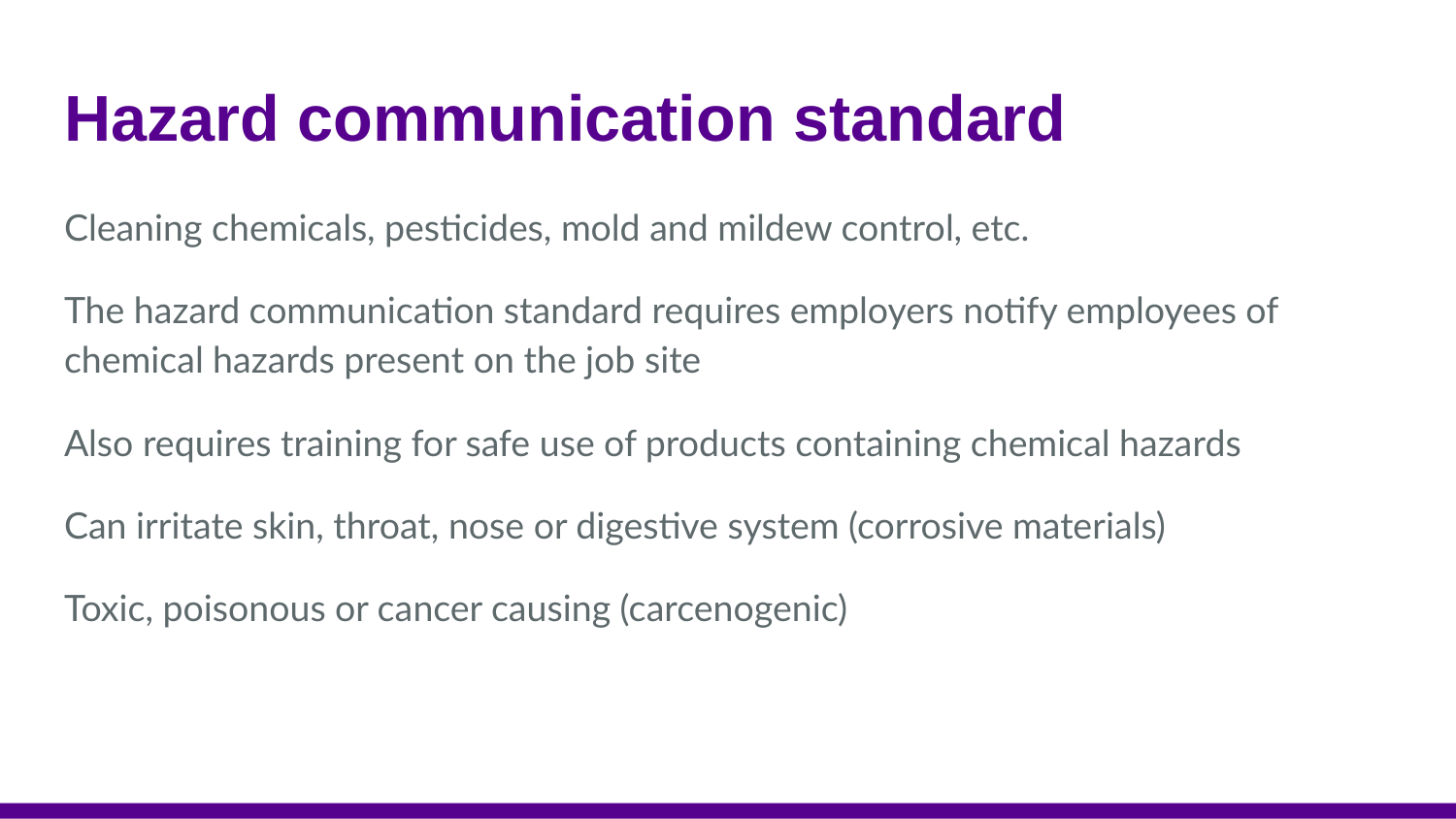

# Hazard communication standard
Cleaning chemicals, pesticides, mold and mildew control, etc.
The hazard communication standard requires employers notify employees of chemical hazards present on the job site
Also requires training for safe use of products containing chemical hazards
Can irritate skin, throat, nose or digestive system (corrosive materials)
Toxic, poisonous or cancer causing (carcenogenic)